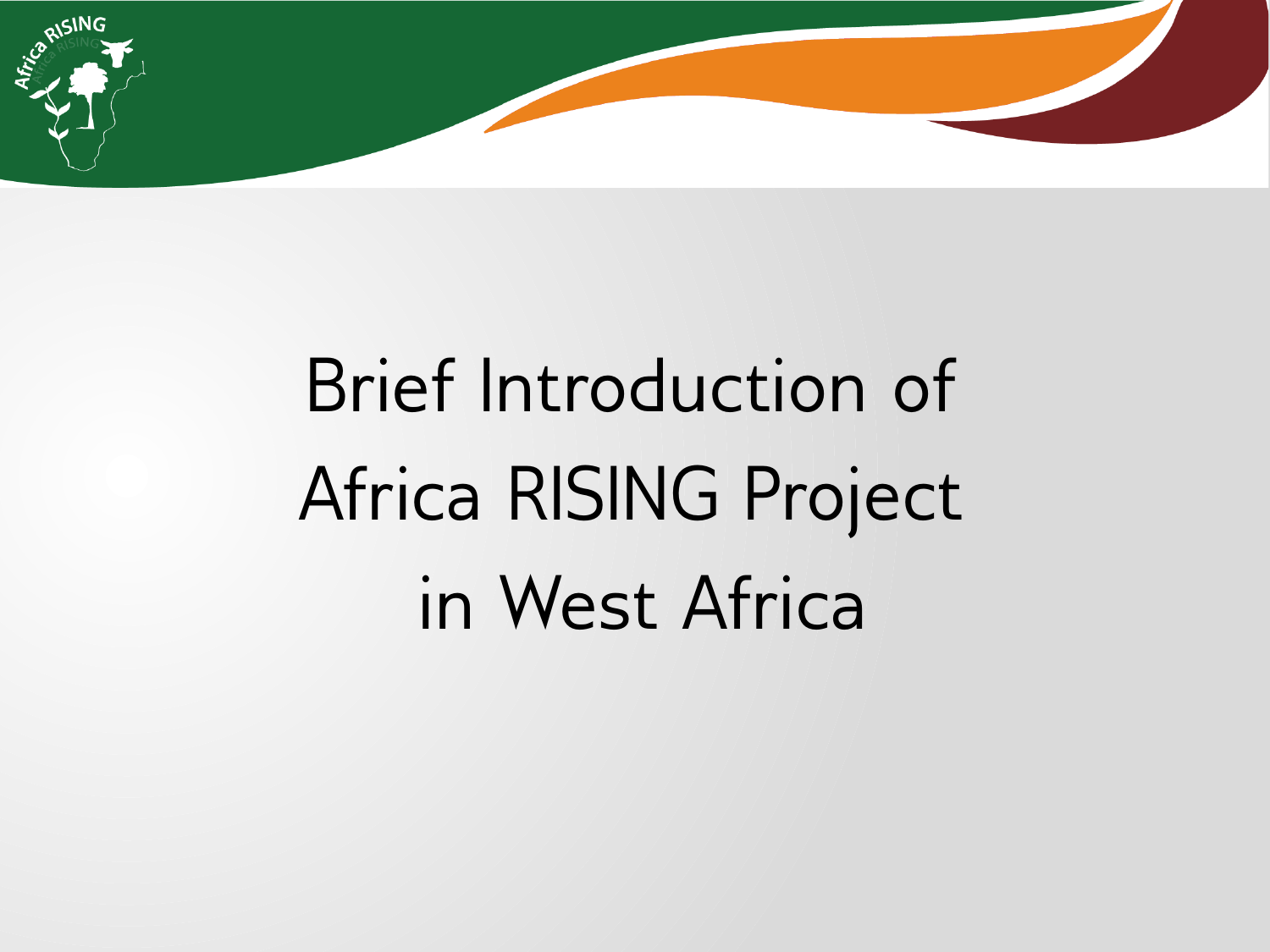

Brief Introduction of
Africa RISING Project
in West Africa